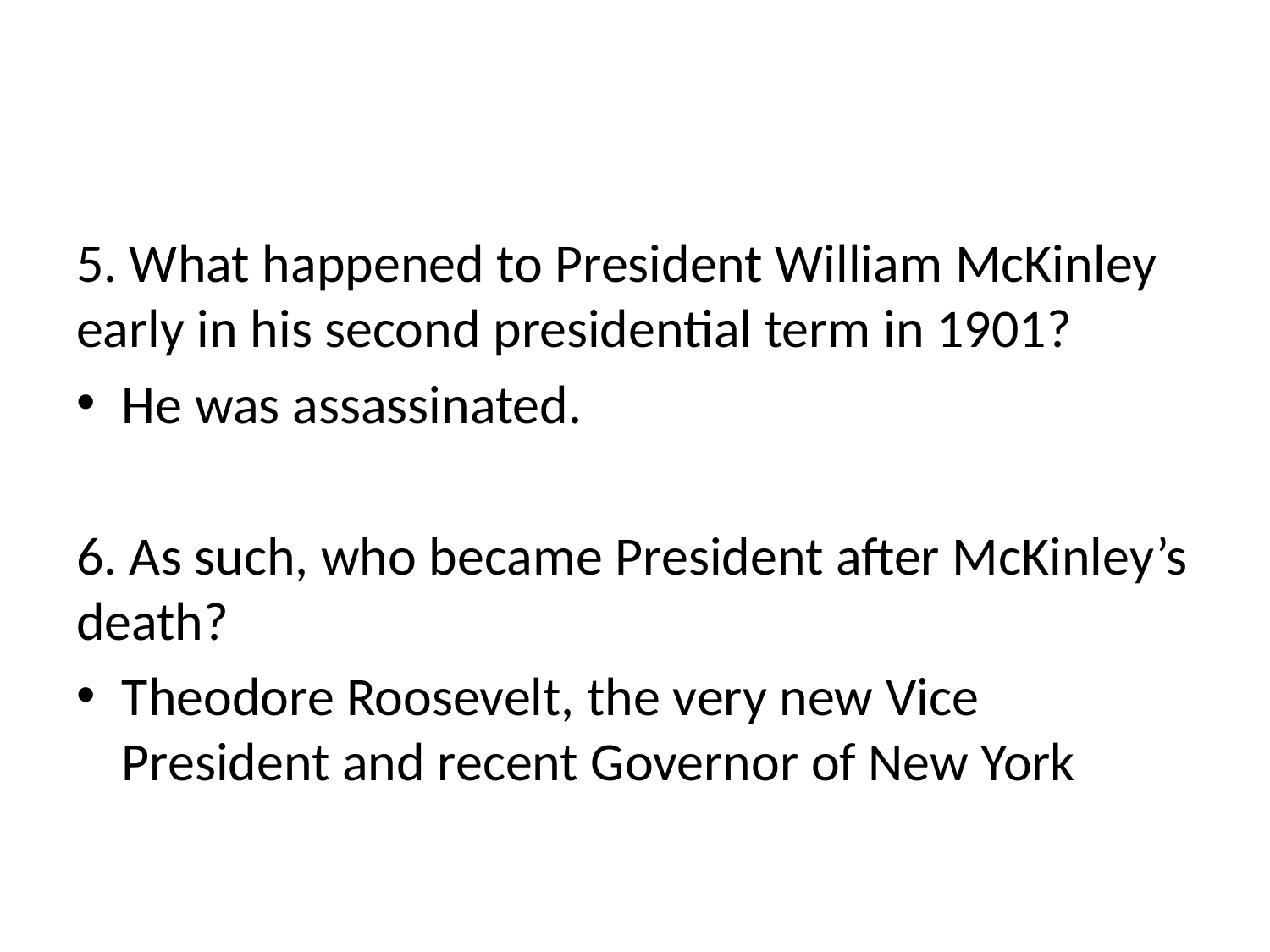

#
5. What happened to President William McKinley early in his second presidential term in 1901?
He was assassinated.

6. As such, who became President after McKinley’s death?
Theodore Roosevelt, the very new Vice President and recent Governor of New York